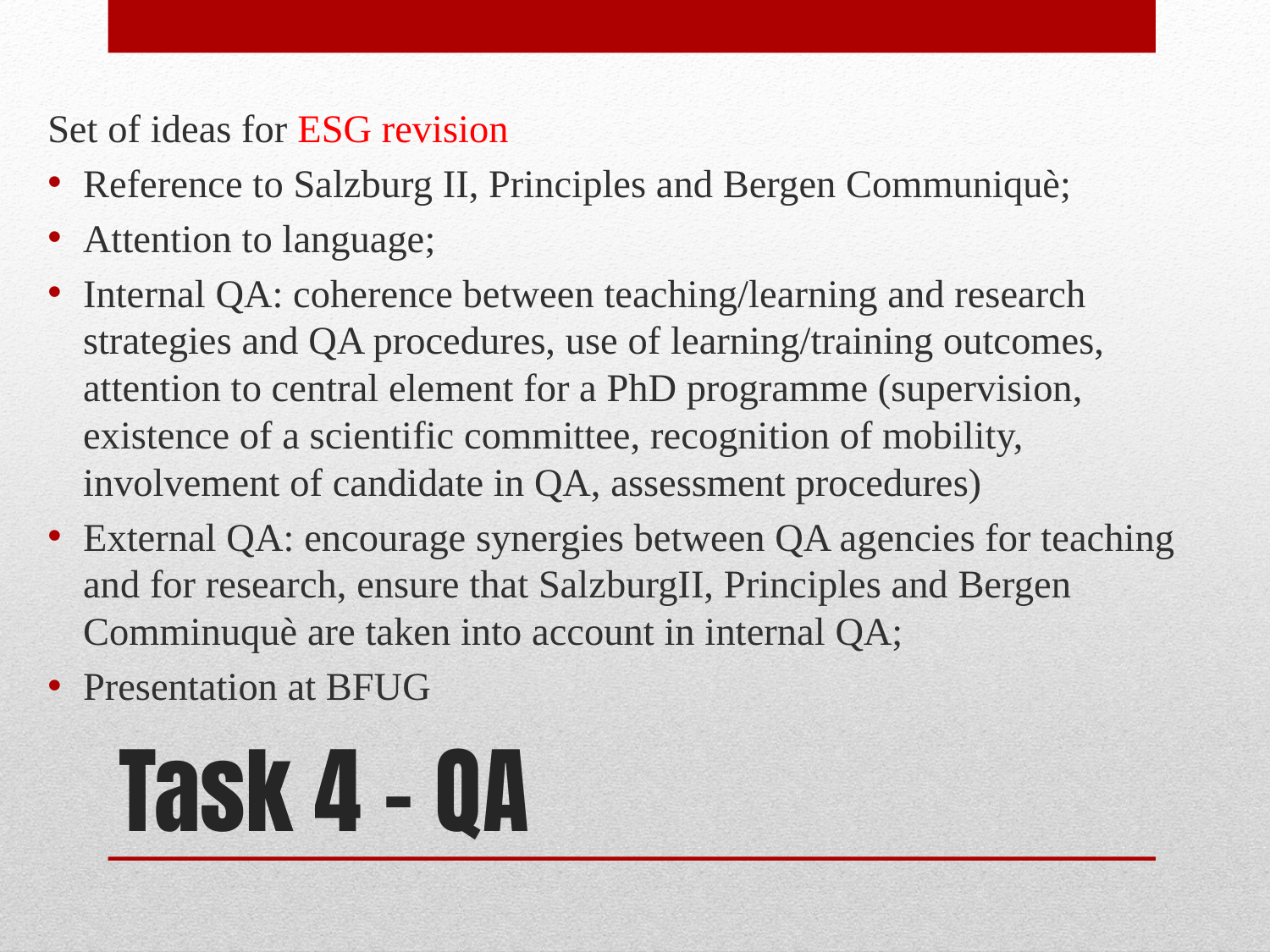

Set of ideas for ESG revision
Reference to Salzburg II, Principles and Bergen Communiquè;
Attention to language;
Internal QA: coherence between teaching/learning and research strategies and QA procedures, use of learning/training outcomes, attention to central element for a PhD programme (supervision, existence of a scientific committee, recognition of mobility, involvement of candidate in QA, assessment procedures)
External QA: encourage synergies between QA agencies for teaching and for research, ensure that SalzburgII, Principles and Bergen Comminuquè are taken into account in internal QA;
Presentation at BFUG
# Task 4 - QA